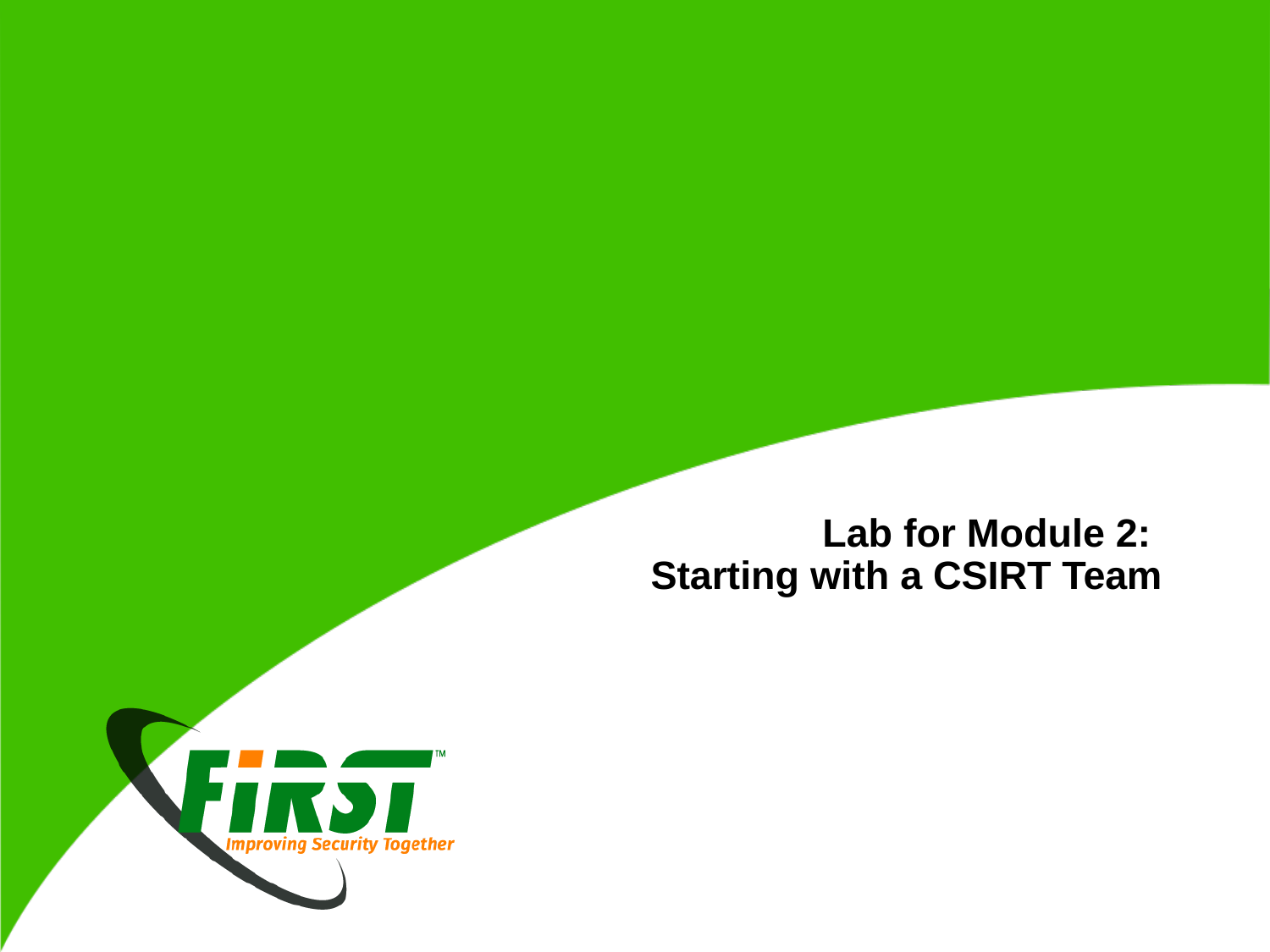

# Lab for Module 2: Starting with a CSIRT Team